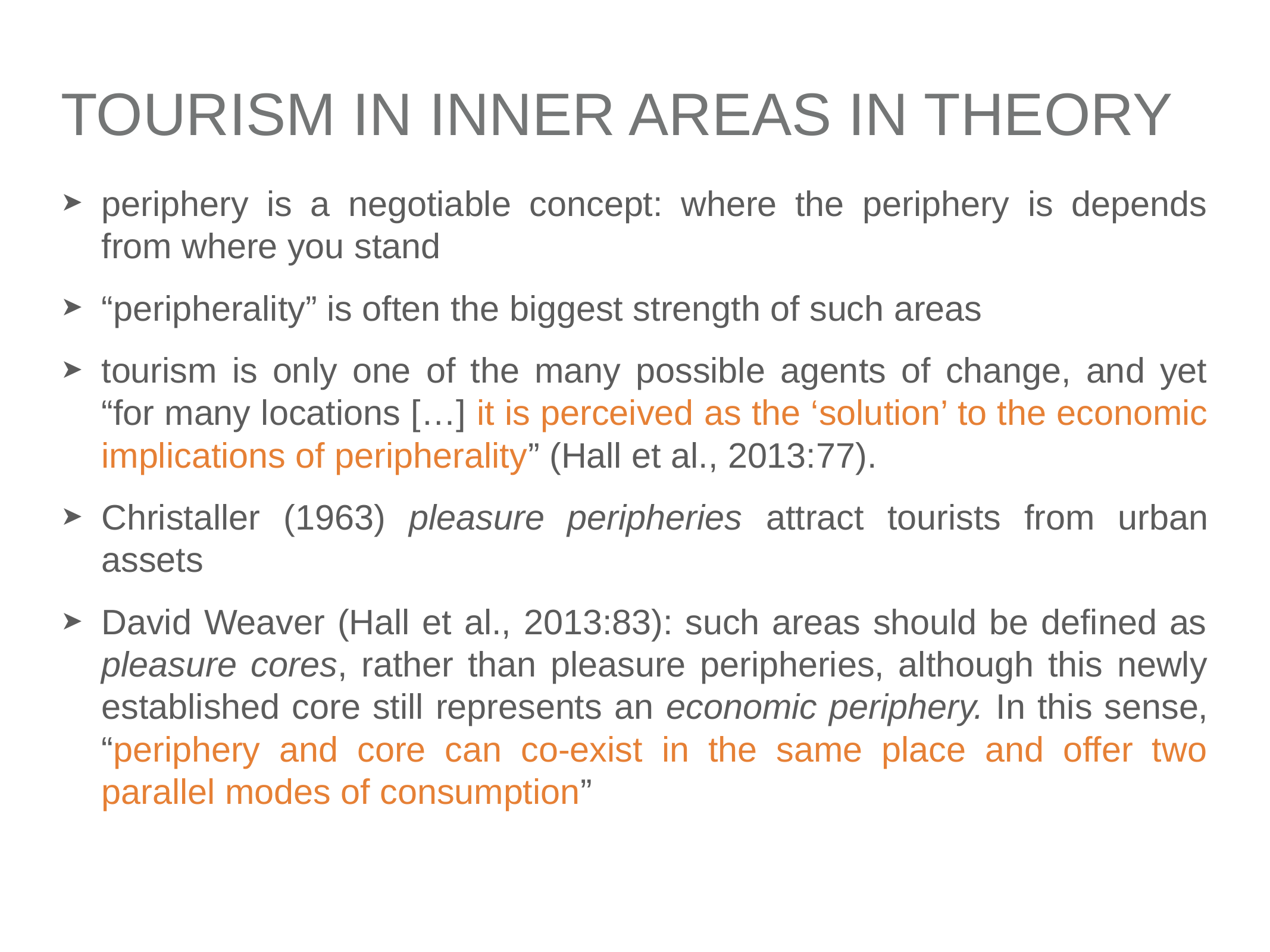

# tourism in inner areas in theory

periphery is a negotiable concept: where the periphery is depends from where you stand
“peripherality” is often the biggest strength of such areas
tourism is only one of the many possible agents of change, and yet “for many locations […] it is perceived as the ‘solution’ to the economic implications of peripherality” (Hall et al., 2013:77).
Christaller (1963) pleasure peripheries attract tourists from urban assets
David Weaver (Hall et al., 2013:83): such areas should be defined as pleasure cores, rather than pleasure peripheries, although this newly established core still represents an economic periphery. In this sense, “periphery and core can co-exist in the same place and offer two parallel modes of consumption”